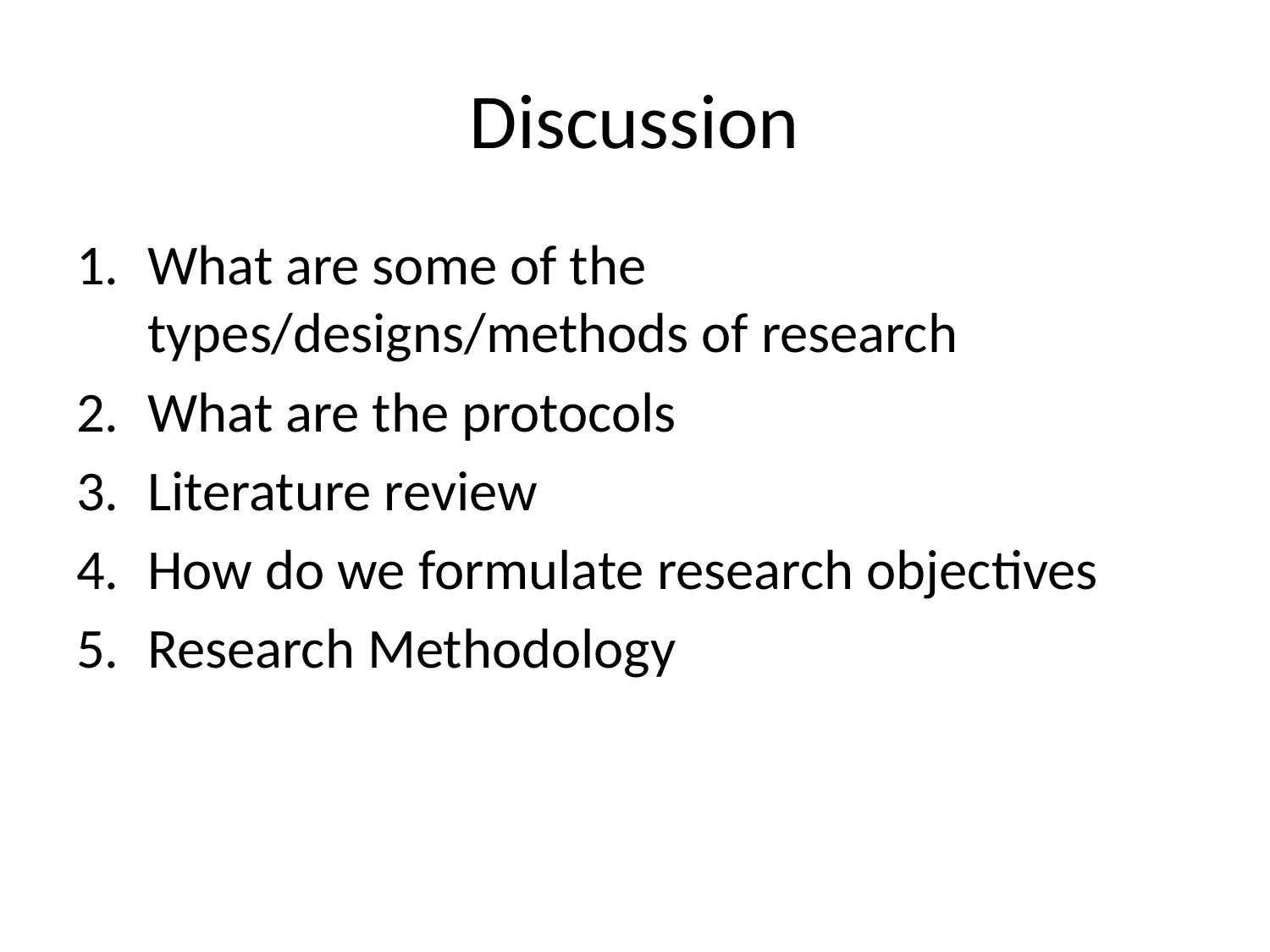

# Discussion
What are some of the types/designs/methods of research
What are the protocols
Literature review
How do we formulate research objectives
Research Methodology